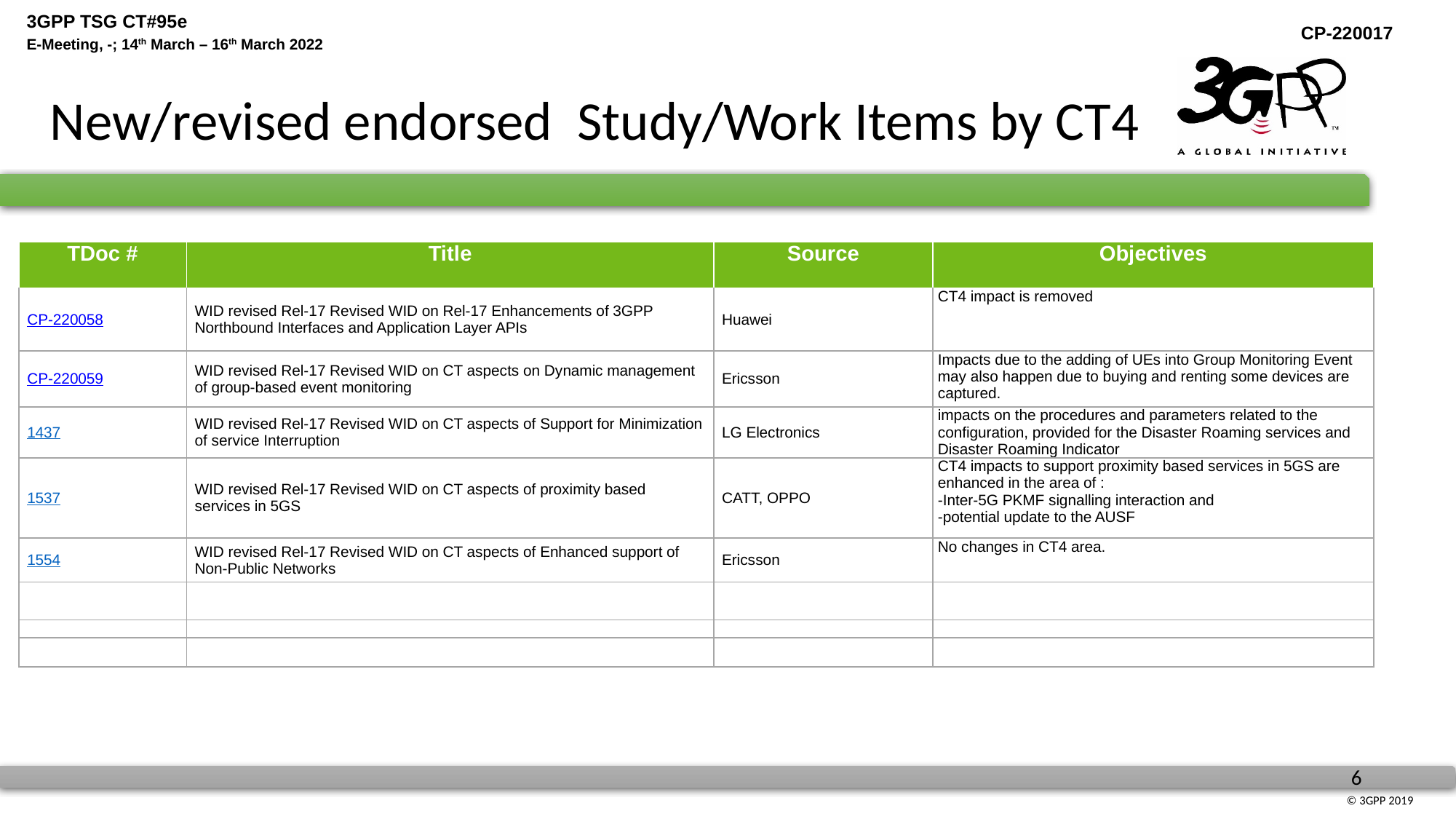

# New/revised endorsed  Study/Work Items by CT4
| TDoc # | Title | Source | Objectives |
| --- | --- | --- | --- |
| CP-220058 | WID revised Rel-17 Revised WID on Rel-17 Enhancements of 3GPP Northbound Interfaces and Application Layer APIs | Huawei | CT4 impact is removed |
| CP-220059 | WID revised Rel-17 Revised WID on CT aspects on Dynamic management of group-based event monitoring | Ericsson | Impacts due to the adding of UEs into Group Monitoring Event may also happen due to buying and renting some devices are captured. |
| 1437 | WID revised Rel-17 Revised WID on CT aspects of Support for Minimization of service Interruption | LG Electronics | impacts on the procedures and parameters related to the configuration, provided for the Disaster Roaming services and Disaster Roaming Indicator |
| 1537 | WID revised Rel-17 Revised WID on CT aspects of proximity based services in 5GS | CATT, OPPO | CT4 impacts to support proximity based services in 5GS are enhanced in the area of : -Inter-5G PKMF signalling interaction and -potential update to the AUSF |
| 1554 | WID revised Rel-17 Revised WID on CT aspects of Enhanced support of Non-Public Networks | Ericsson | No changes in CT4 area. |
|  |  |  |  |
|  |  |  |  |
|  |  |  |  |